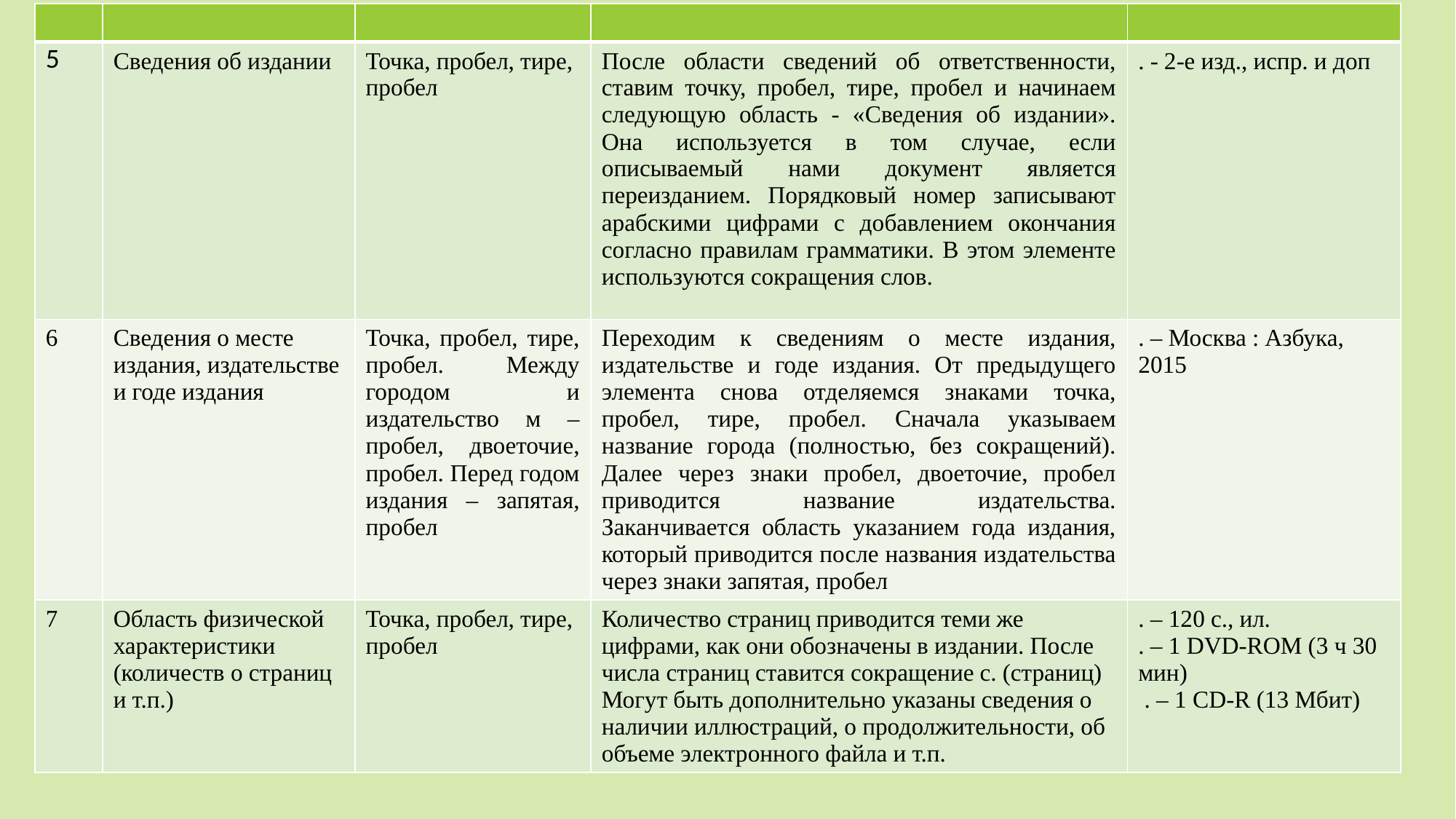

|  |  |  |  |  |
| --- | --- | --- | --- | --- |
| 5 | Сведения об издании | Точка, пробел, тире, пробел | После области сведений об ответственности, ставим точку, пробел, тире, пробел и начинаем следующую область - «Сведения об издании». Она используется в том случае, если описываемый нами документ является переизданием. Порядковый номер записывают арабскими цифрами с добавлением окончания согласно правилам грамматики. В этом элементе используются сокращения слов. | . - 2-е изд., испр. и доп |
| 6 | Сведения о месте издания, издательстве и годе издания | Точка, пробел, тире, пробел. Между городом и издательство м – пробел, двоеточие, пробел. Перед годом издания – запятая, пробел | Переходим к сведениям о месте издания, издательстве и годе издания. От предыдущего элемента снова отделяемся знаками точка, пробел, тире, пробел. Сначала указываем название города (полностью, без сокращений). Далее через знаки пробел, двоеточие, пробел приводится название издательства. Заканчивается область указанием года издания, который приводится после названия издательства через знаки запятая, пробел | . – Москва : Азбука, 2015 |
| 7 | Область физической характеристики (количеств о страниц и т.п.) | Точка, пробел, тире, пробел | Количество страниц приводится теми же цифрами, как они обозначены в издании. После числа страниц ставится сокращение с. (страниц) Могут быть дополнительно указаны сведения о наличии иллюстраций, о продолжительности, об объеме электронного файла и т.п. | . – 120 с., ил. . – 1 DVD-ROM (3 ч 30 мин) . – 1 CD-R (13 Мбит) |